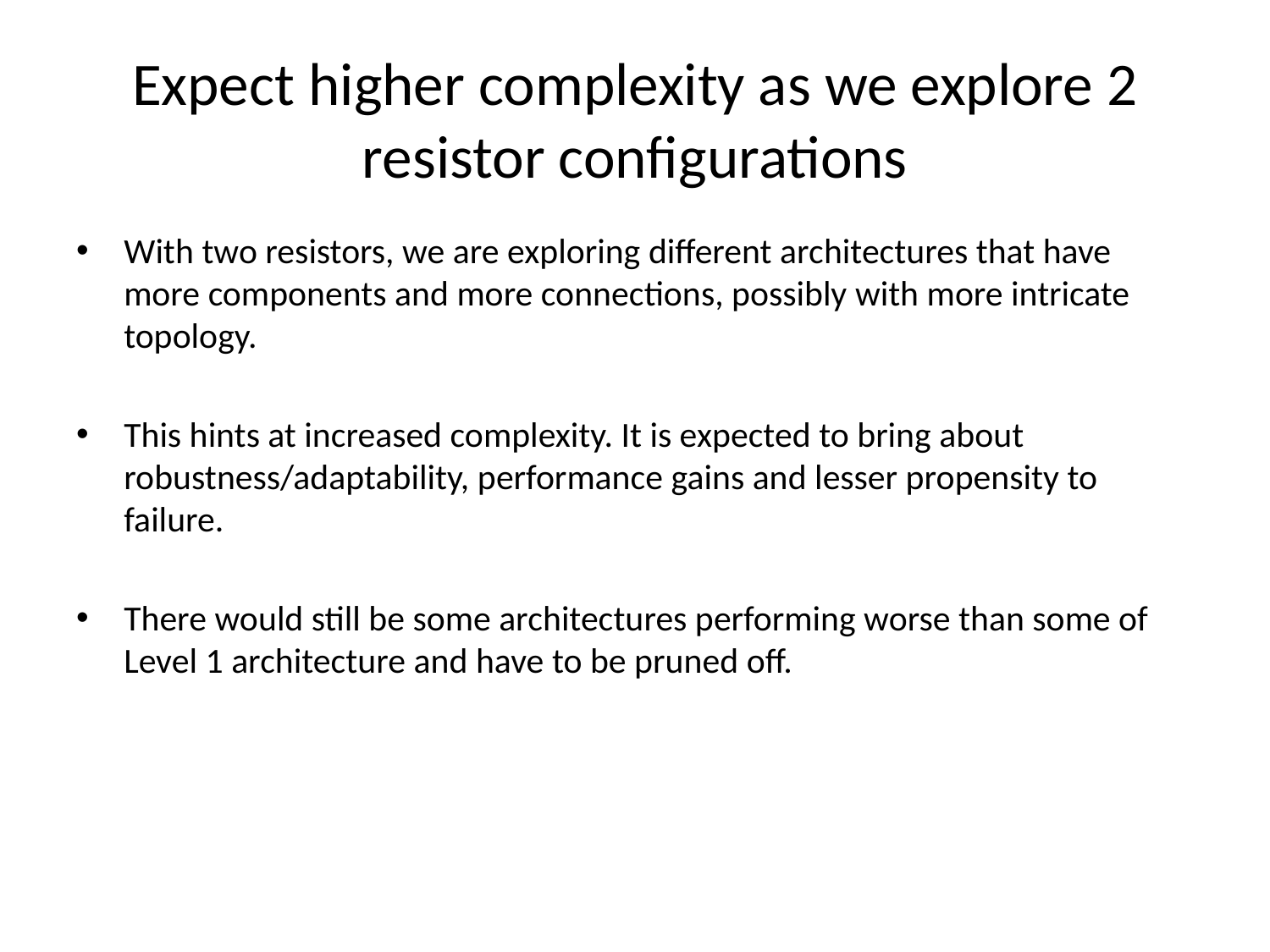

# Expect higher complexity as we explore 2 resistor configurations
With two resistors, we are exploring different architectures that have more components and more connections, possibly with more intricate topology.

This hints at increased complexity. It is expected to bring about robustness/adaptability, performance gains and lesser propensity to failure.

There would still be some architectures performing worse than some of Level 1 architecture and have to be pruned off.